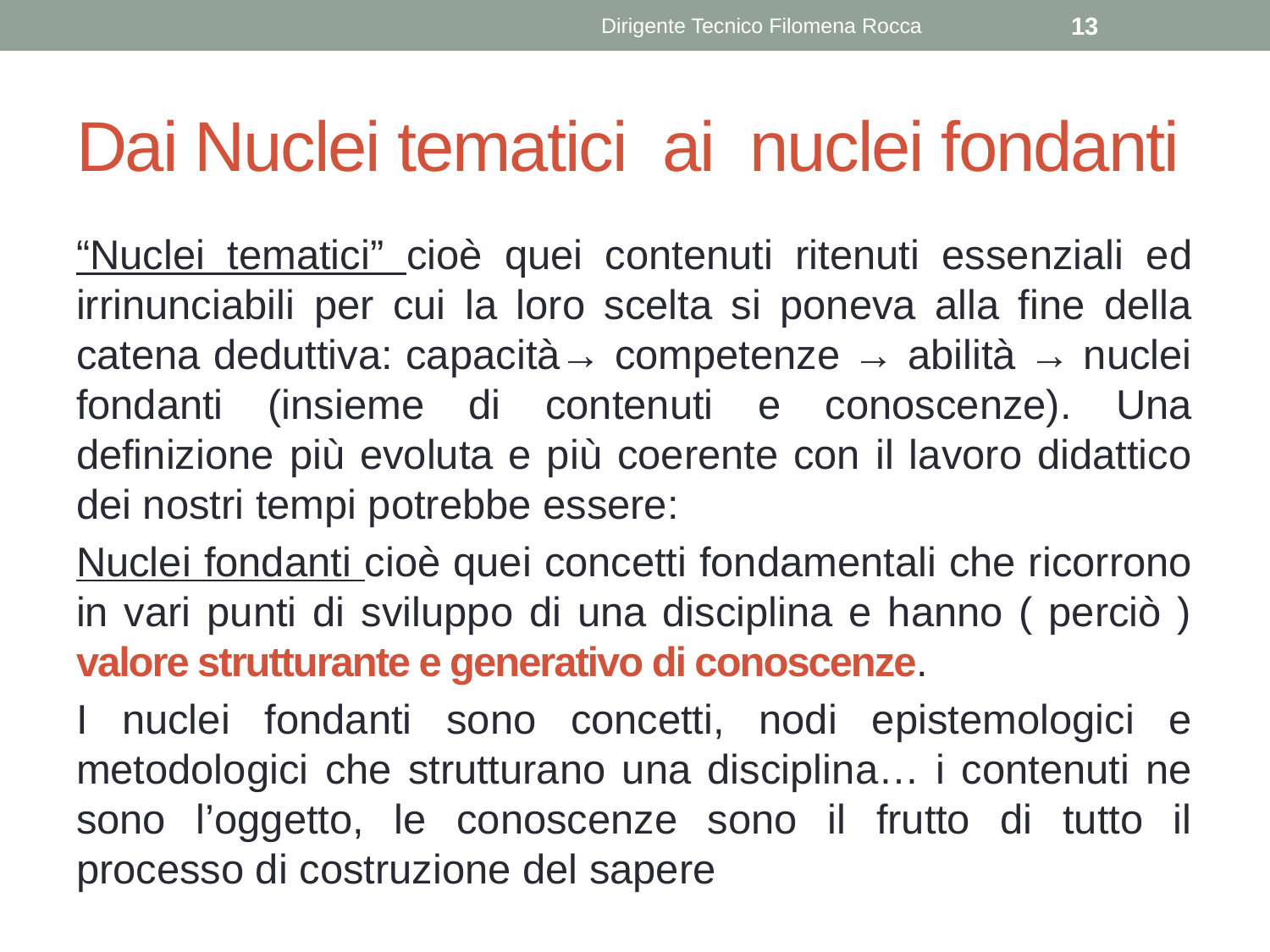

Dirigente Tecnico Filomena Rocca
13
# Dai Nuclei tematici  ai  nuclei fondanti
“Nuclei tematici” cioè quei contenuti ritenuti essenziali ed irrinunciabili per cui la loro scelta si poneva alla fine della catena deduttiva: capacità→ competenze → abilità → nuclei fondanti (insieme di contenuti e conoscenze). Una definizione più evoluta e più coerente con il lavoro didattico dei nostri tempi potrebbe essere:
Nuclei fondanti cioè quei concetti fondamentali che ricorrono in vari punti di sviluppo di una disciplina e hanno ( perciò ) valore strutturante e generativo di conoscenze.
I nuclei fondanti sono concetti, nodi epistemologici e metodologici che strutturano una disciplina… i contenuti ne sono l’oggetto, le conoscenze sono il frutto di tutto il processo di costruzione del sapere